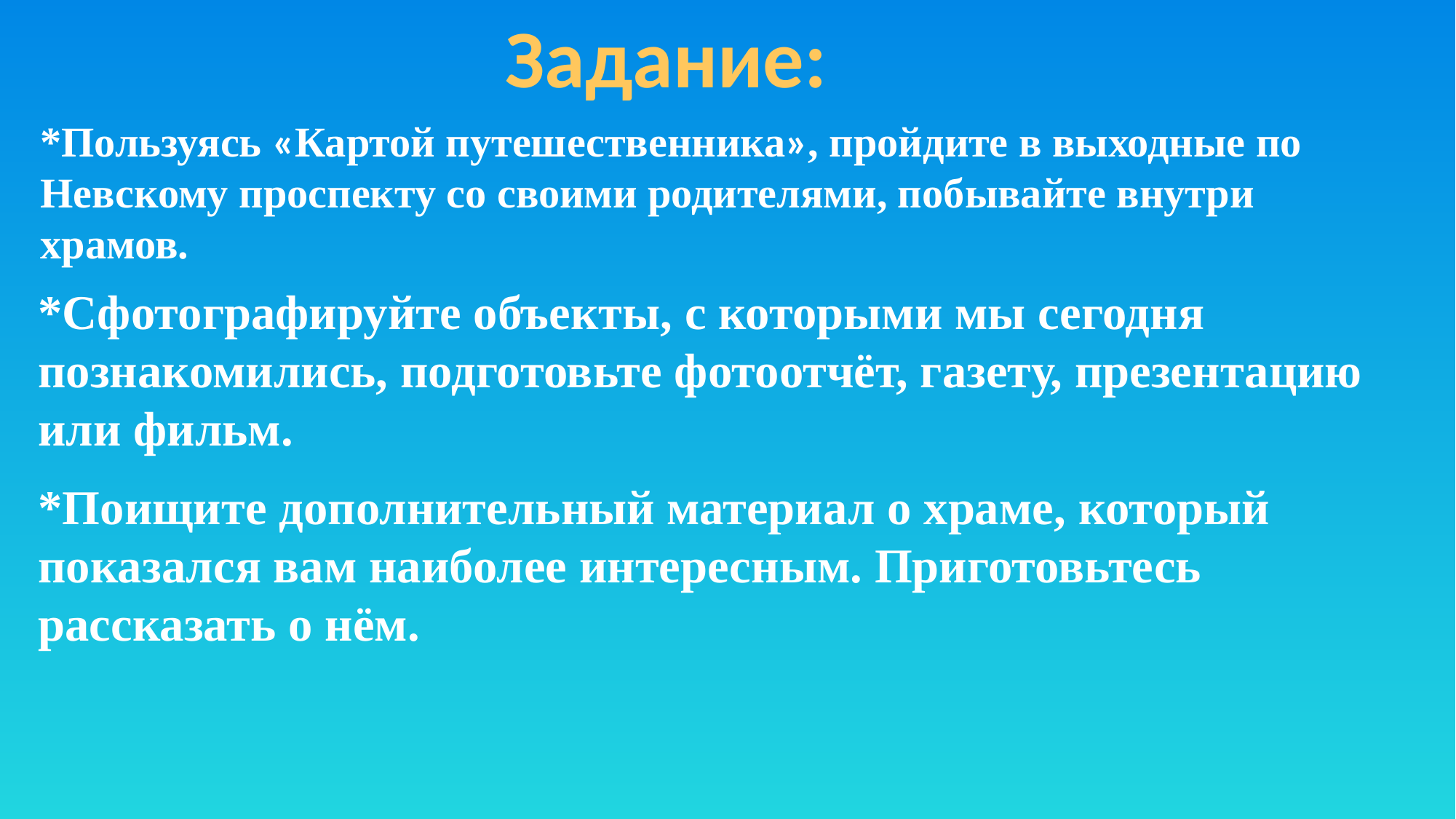

Задание:
*Пользуясь «Картой путешественника», пройдите в выходные по Невскому проспекту со своими родителями, побывайте внутри храмов.
*Сфотографируйте объекты, с которыми мы сегодня познакомились, подготовьте фотоотчёт, газету, презентацию или фильм.
*Поищите дополнительный материал о храме, который показался вам наиболее интересным. Приготовьтесь рассказать о нём.